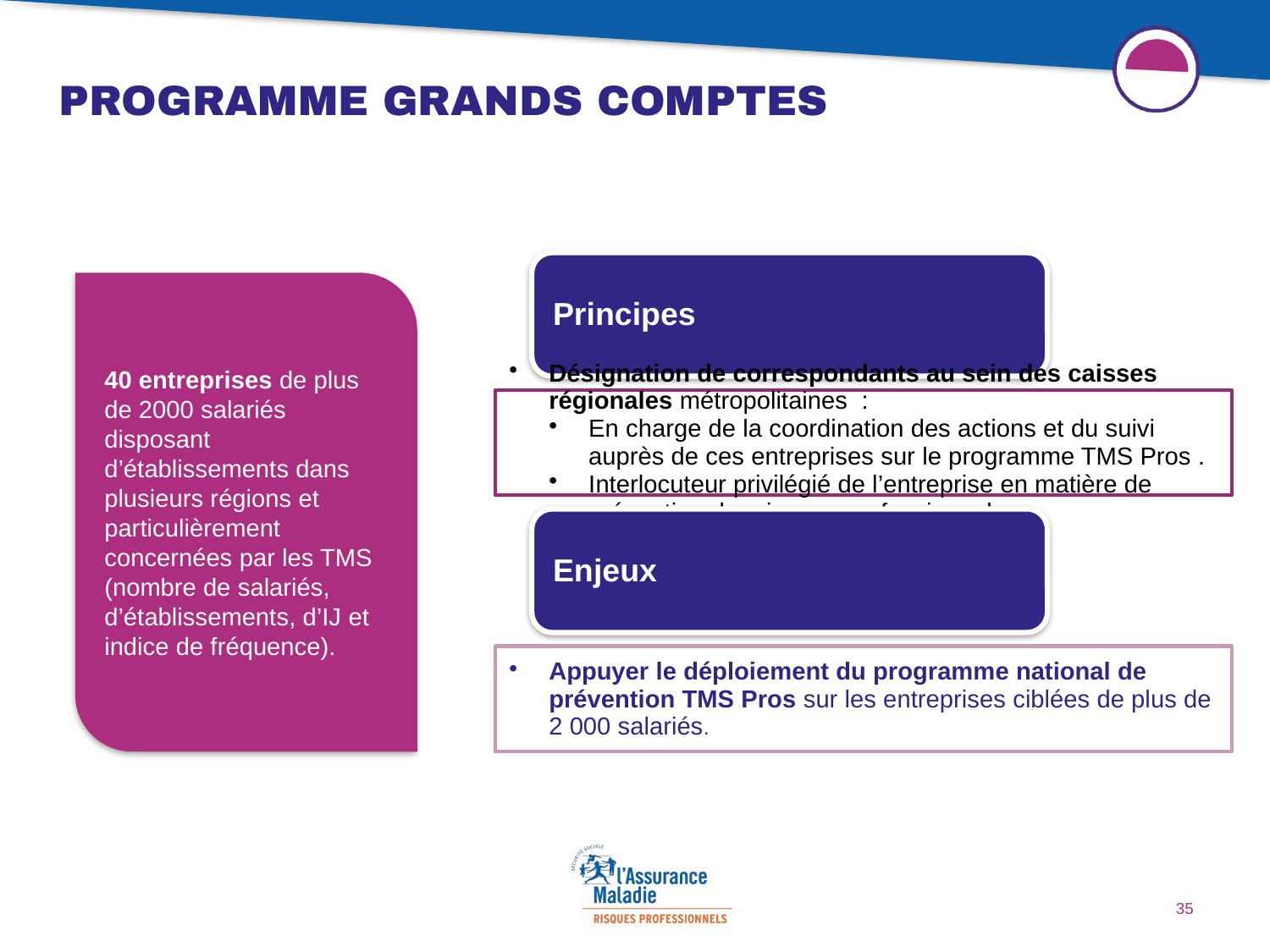

# Programme GRANDS COMPTES
Désignation de correspondants au sein des caisses régionales métropolitaines  :
Enjeux
Principes
Appuyer le déploiement du programme national de prévention TMS Pros sur les entreprises ciblées de plus de 2 000 salariés.
En charge de la coordination des actions et du suivi auprès de ces entreprises sur le programme TMS Pros .
Interlocuteur privilégié de l’entreprise en matière de prévention des risques professionnels.
40 entreprises de plus de 2000 salariés disposant d’établissements dans plusieurs régions et particulièrement concernées par les TMS (nombre de salariés, d’établissements, d’IJ et indice de fréquence).
35